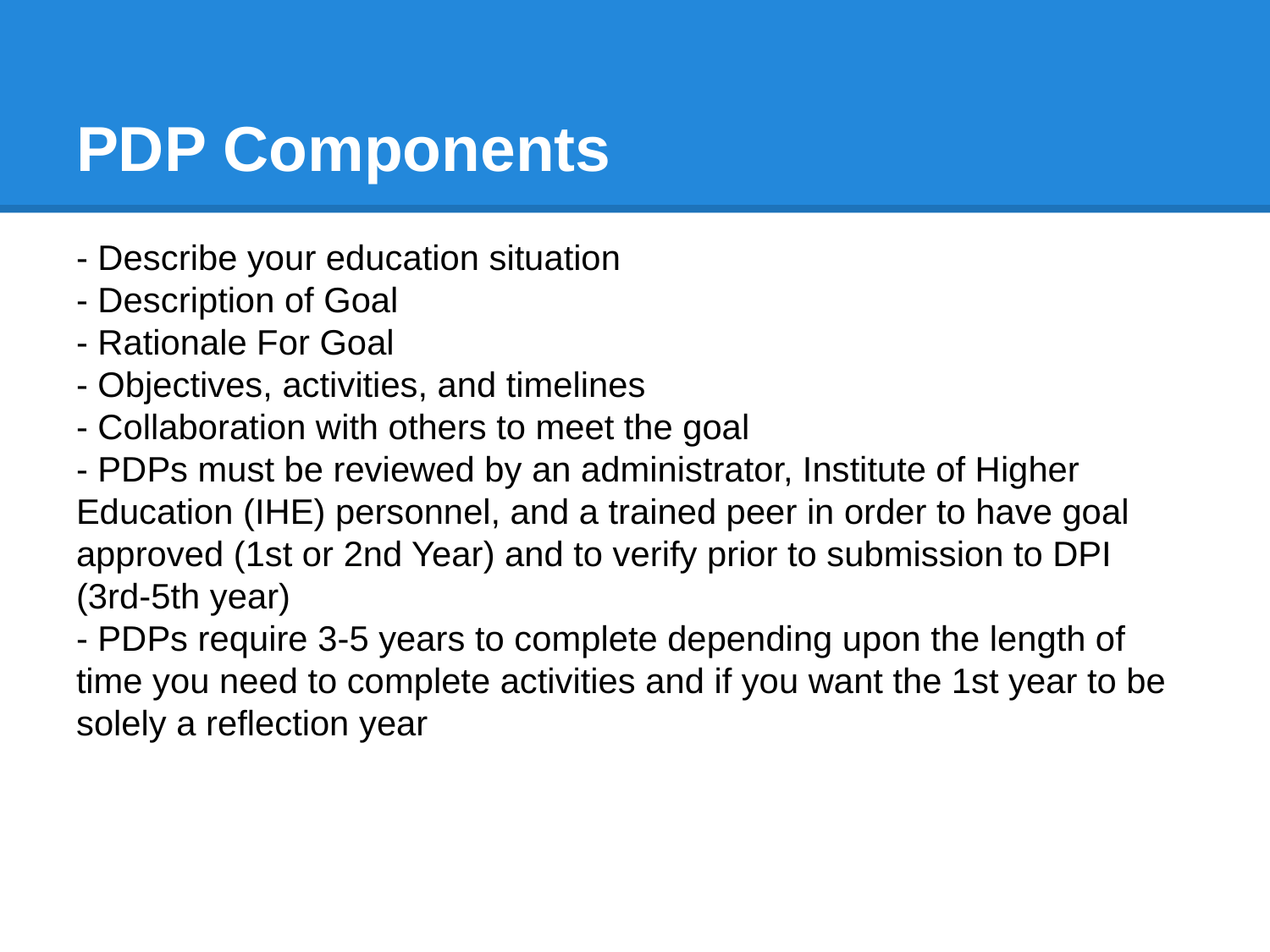

# PDP Components
- Describe your education situation
- Description of Goal
- Rationale For Goal
- Objectives, activities, and timelines
- Collaboration with others to meet the goal
- PDPs must be reviewed by an administrator, Institute of Higher Education (IHE) personnel, and a trained peer in order to have goal approved (1st or 2nd Year) and to verify prior to submission to DPI (3rd-5th year)
- PDPs require 3-5 years to complete depending upon the length of time you need to complete activities and if you want the 1st year to be solely a reflection year